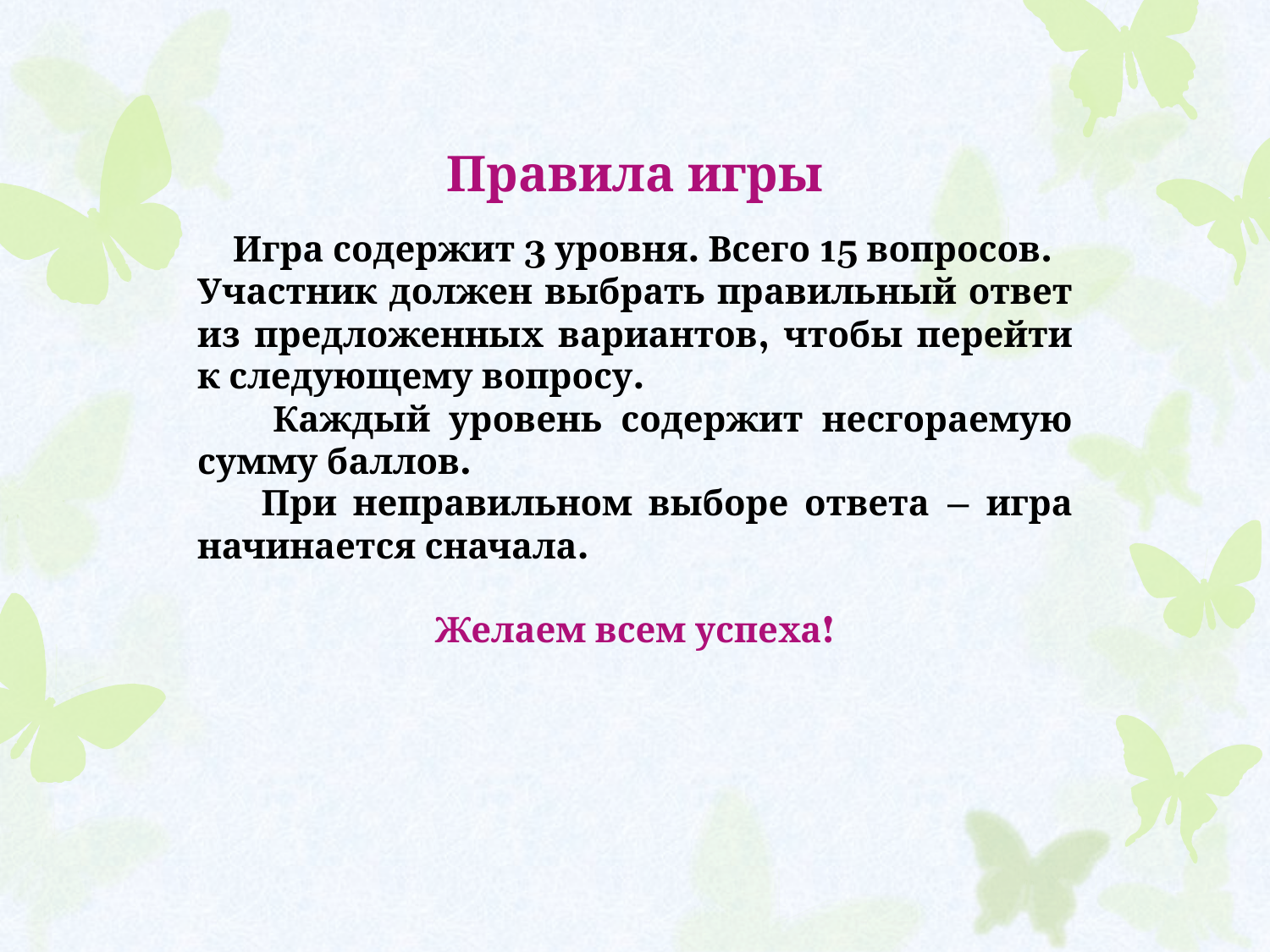

Правила игры

    Игра содержит 3 уровня. Всего 15 вопросов.
Участник должен выбрать правильный ответ из предложенных вариантов, чтобы перейти к следующему вопросу.
    Каждый уровень содержит несгораемую сумму баллов.
    При неправильном выборе ответа – игра начинается сначала.

Желаем всем успеха!